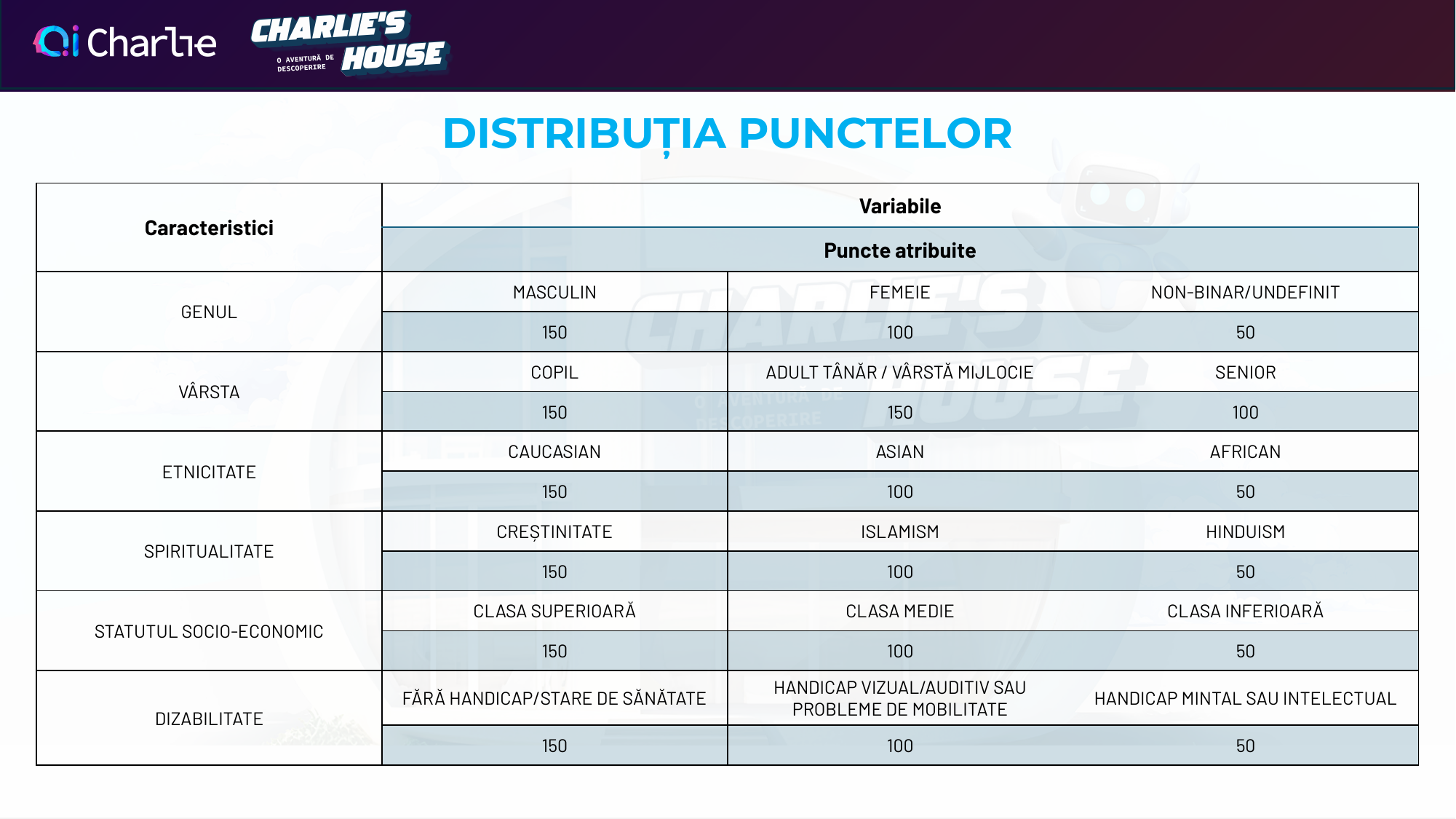

DISTRIBUȚIA PUNCTELOR
| Caracteristici | Variabile |  |  |
| --- | --- | --- | --- |
|  | Puncte atribuite |  |  |
| GENUL | MASCULIN | FEMEIE | NON-BINAR/UNDEFINIT |
|  | 150 | 100 | 50 |
| VÂRSTA | COPIL | ADULT TÂNĂR / VÂRSTĂ MIJLOCIE | SENIOR |
|  | 150 | 150 | 100 |
| ETNICITATE | CAUCASIAN | ASIAN | AFRICAN |
|  | 150 | 100 | 50 |
| SPIRITUALITATE | CREȘTINITATE | ISLAMISM | HINDUISM |
|  | 150 | 100 | 50 |
| STATUTUL SOCIO-ECONOMIC | CLASA SUPERIOARĂ | CLASA MEDIE | CLASA INFERIOARĂ |
|  | 150 | 100 | 50 |
| DIZABILITATE | FĂRĂ HANDICAP/STARE DE SĂNĂTATE | HANDICAP VIZUAL/AUDITIV SAU PROBLEME DE MOBILITATE | HANDICAP MINTAL SAU INTELECTUAL |
|  | 150 | 100 | 50 |